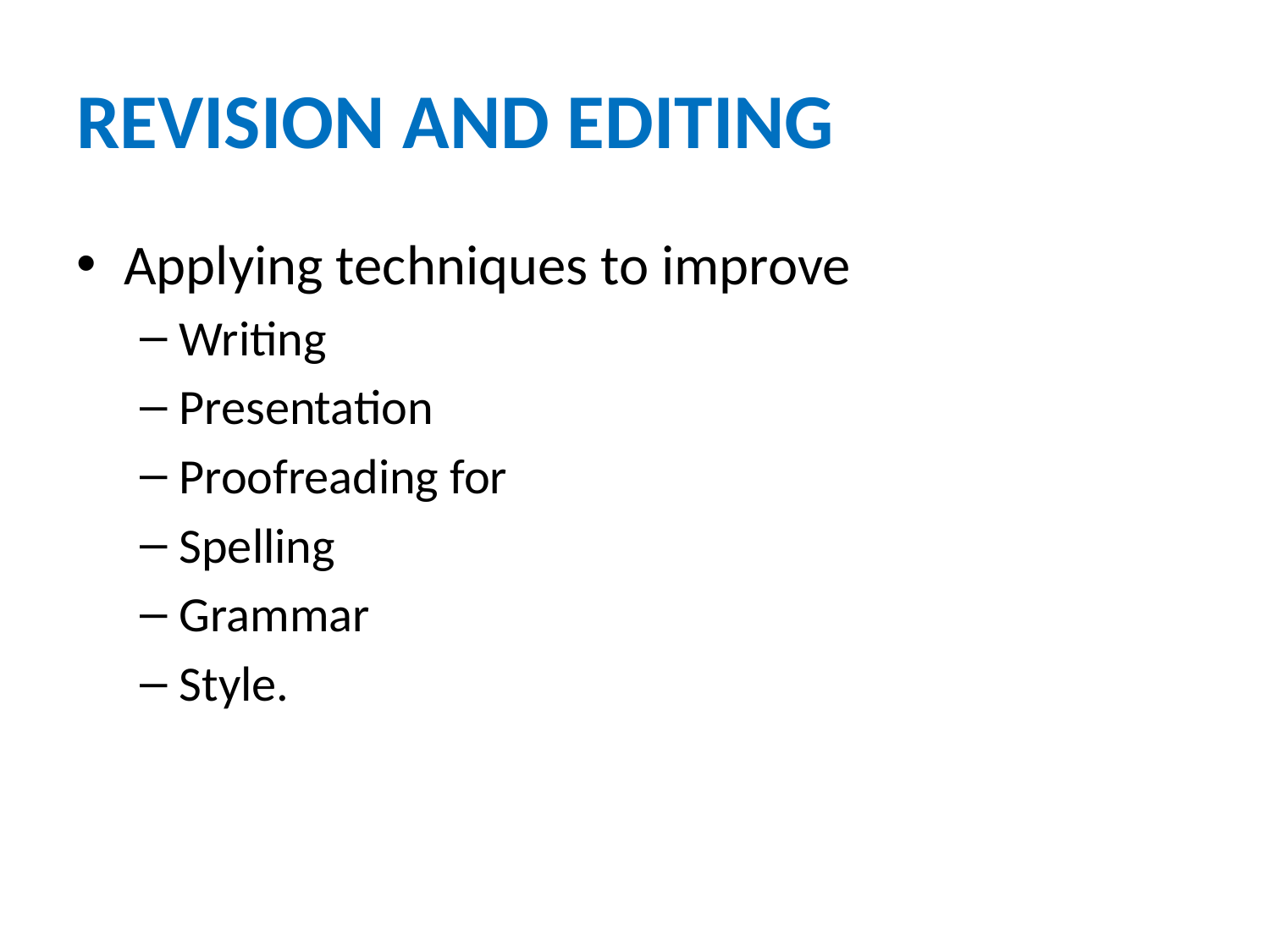

# Revision and Editing
Applying techniques to improve
Writing
Presentation
Proofreading for
Spelling
Grammar
Style.
39